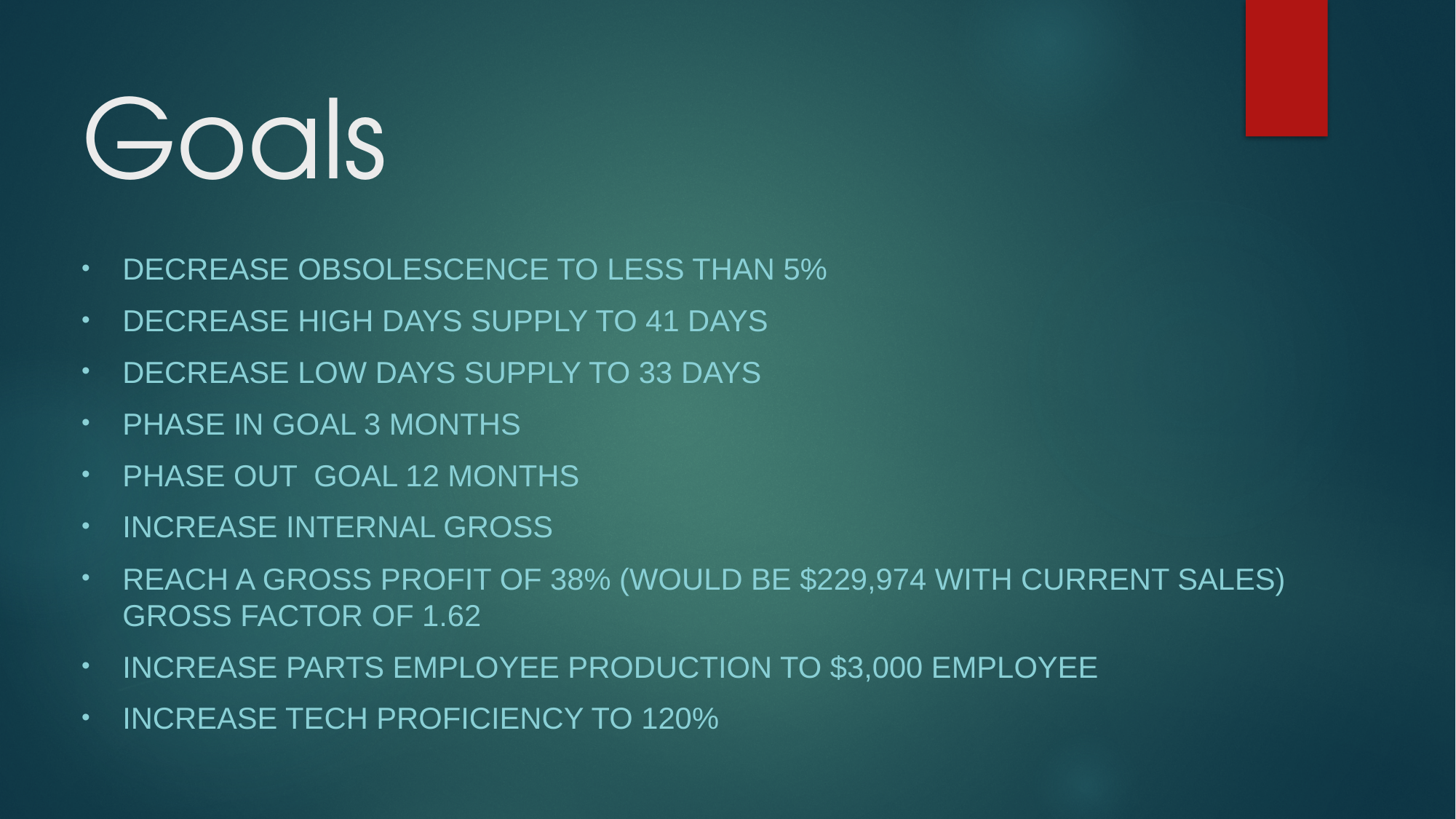

# Goals
Decrease obsolescence to less than 5%
Decrease high days supply to 41 days
Decrease low days supply to 33 days
Phase in goal 3 months
Phase out  goal 12 months
Increase internal gross
Reach a gross profit of 38% (would be $229,974 with current sales) gross factor of 1.62
Increase parts employee production to $3,000 employee
Increase tech proficiency to 120%